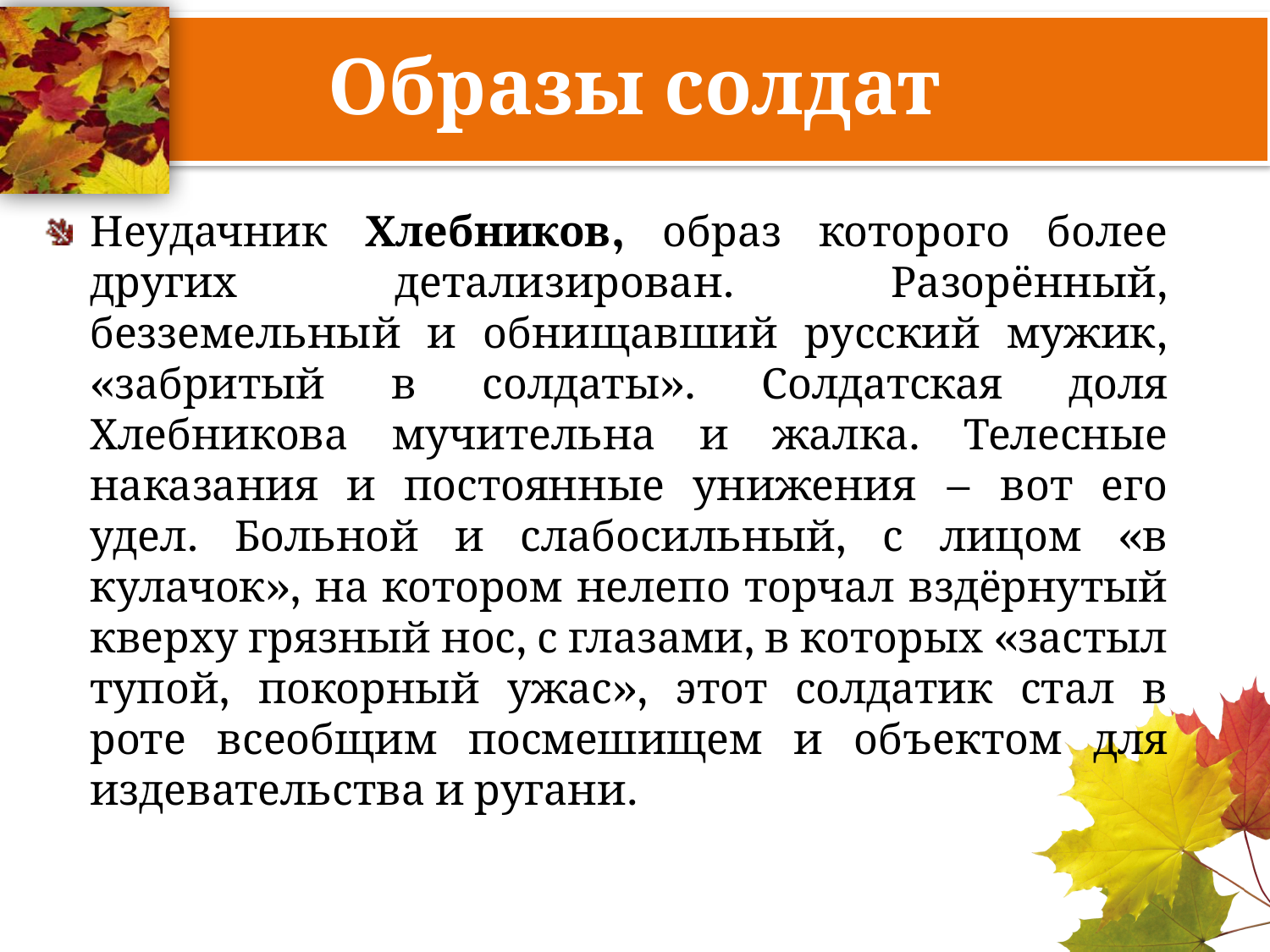

# Образы солдат
Неудачник Хлебников, образ которого более других детализирован. Разорённый, безземельный и обнищавший русский мужик, «забритый в солдаты». Солдатская доля Хлебникова мучительна и жалка. Телесные наказания и постоянные унижения – вот его удел. Больной и слабосильный, с лицом «в кулачок», на котором нелепо торчал вздёрнутый кверху грязный нос, с глазами, в которых «застыл тупой, покорный ужас», этот солдатик стал в роте всеобщим посмешищем и объектом для издевательства и ругани.